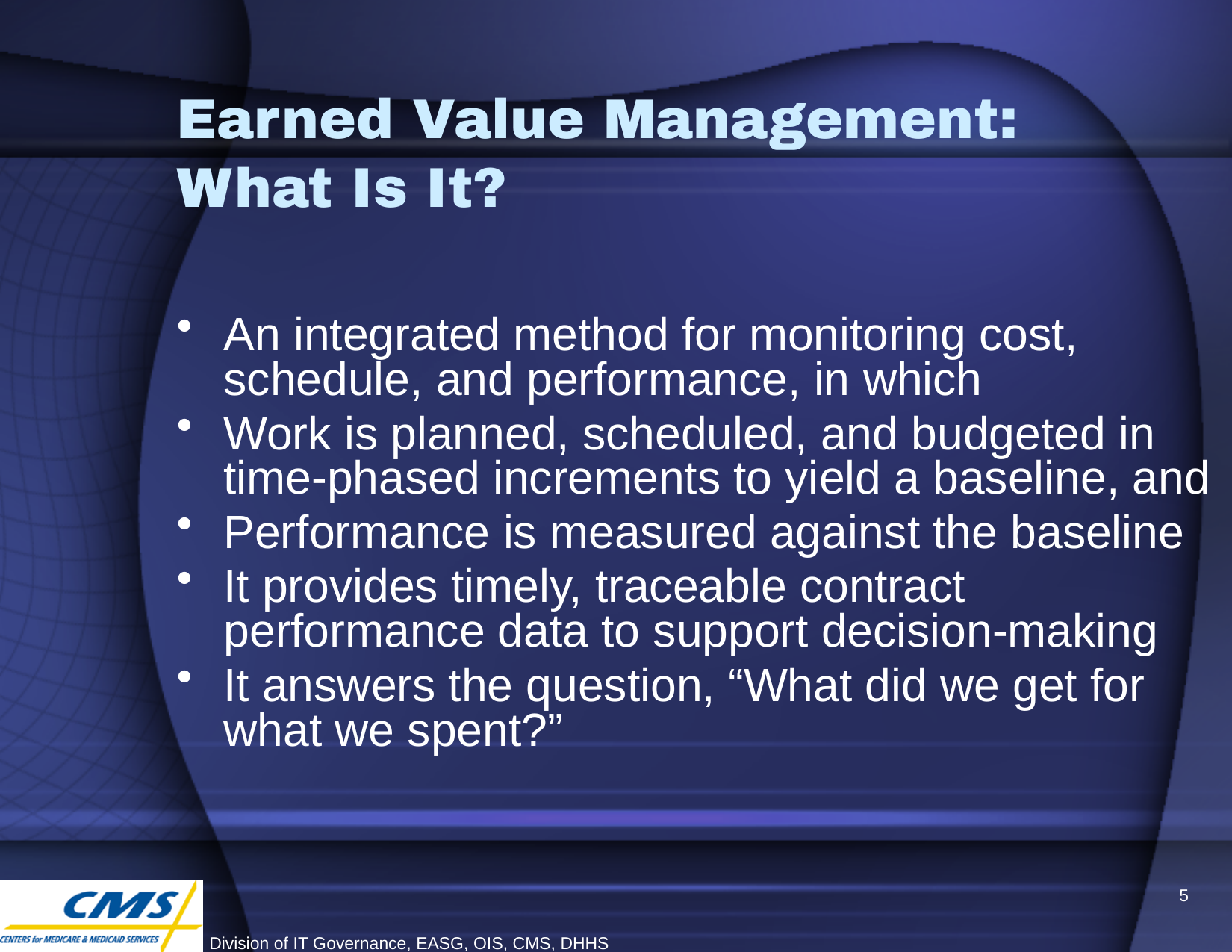

# Earned Value Management: What Is It?

An integrated method for monitoring cost, schedule, and performance, in which
Work is planned, scheduled, and budgeted in time-phased increments to yield a baseline, and
Performance is measured against the baseline
It provides timely, traceable contract performance data to support decision-making
It answers the question, “What did we get for what we spent?”
5